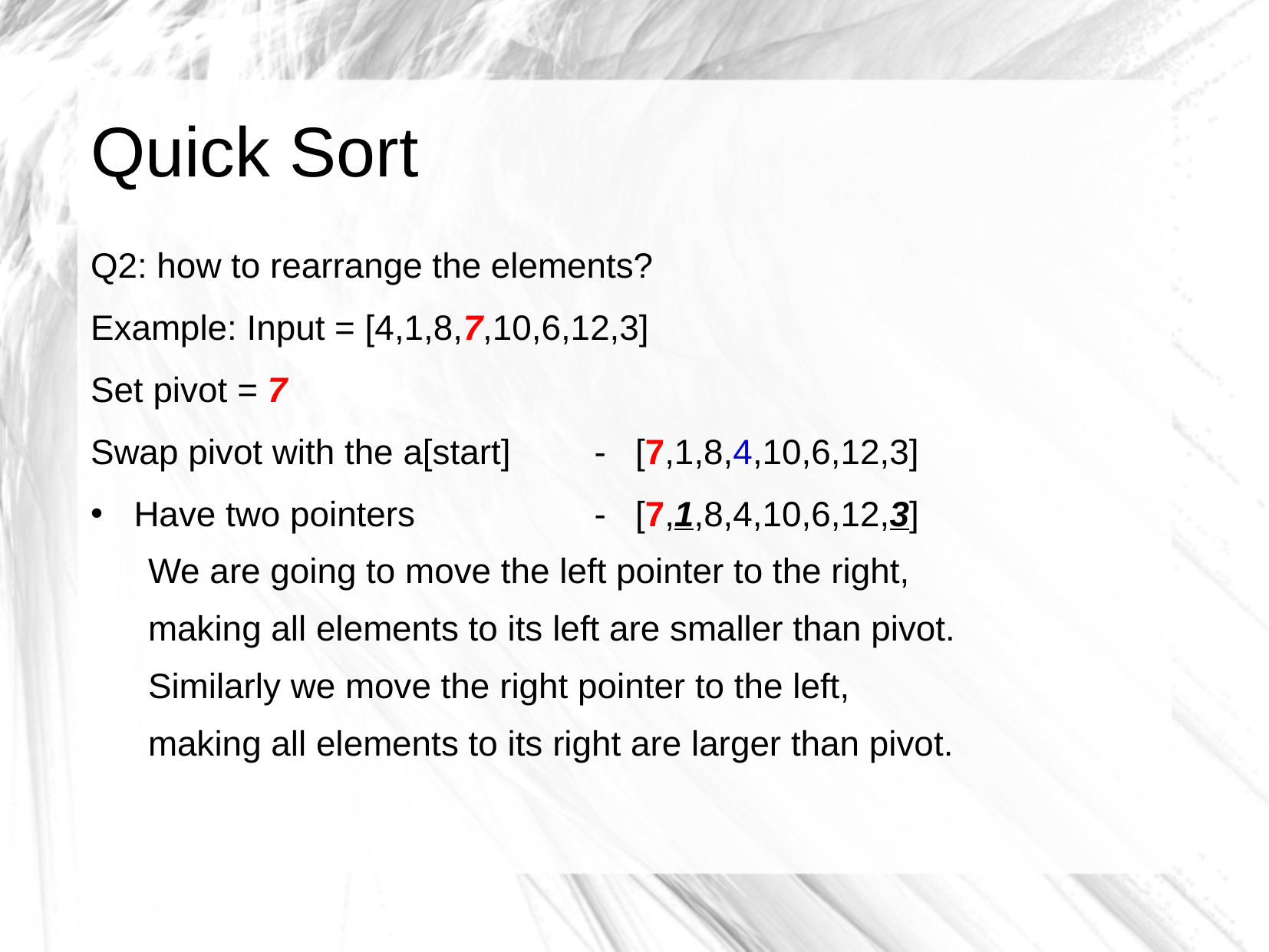

# Quick Sort
Q2: how to rearrange the elements?
Example: Input = [4,1,8,7,10,6,12,3]
Set pivot = 7
Swap pivot with the a[start] 	-   [7,1,8,4,10,6,12,3]
Have two pointers 		-   [7,1,8,4,10,6,12,3]
We are going to move the left pointer to the right,
making all elements to its left are smaller than pivot.
Similarly we move the right pointer to the left,
making all elements to its right are larger than pivot.